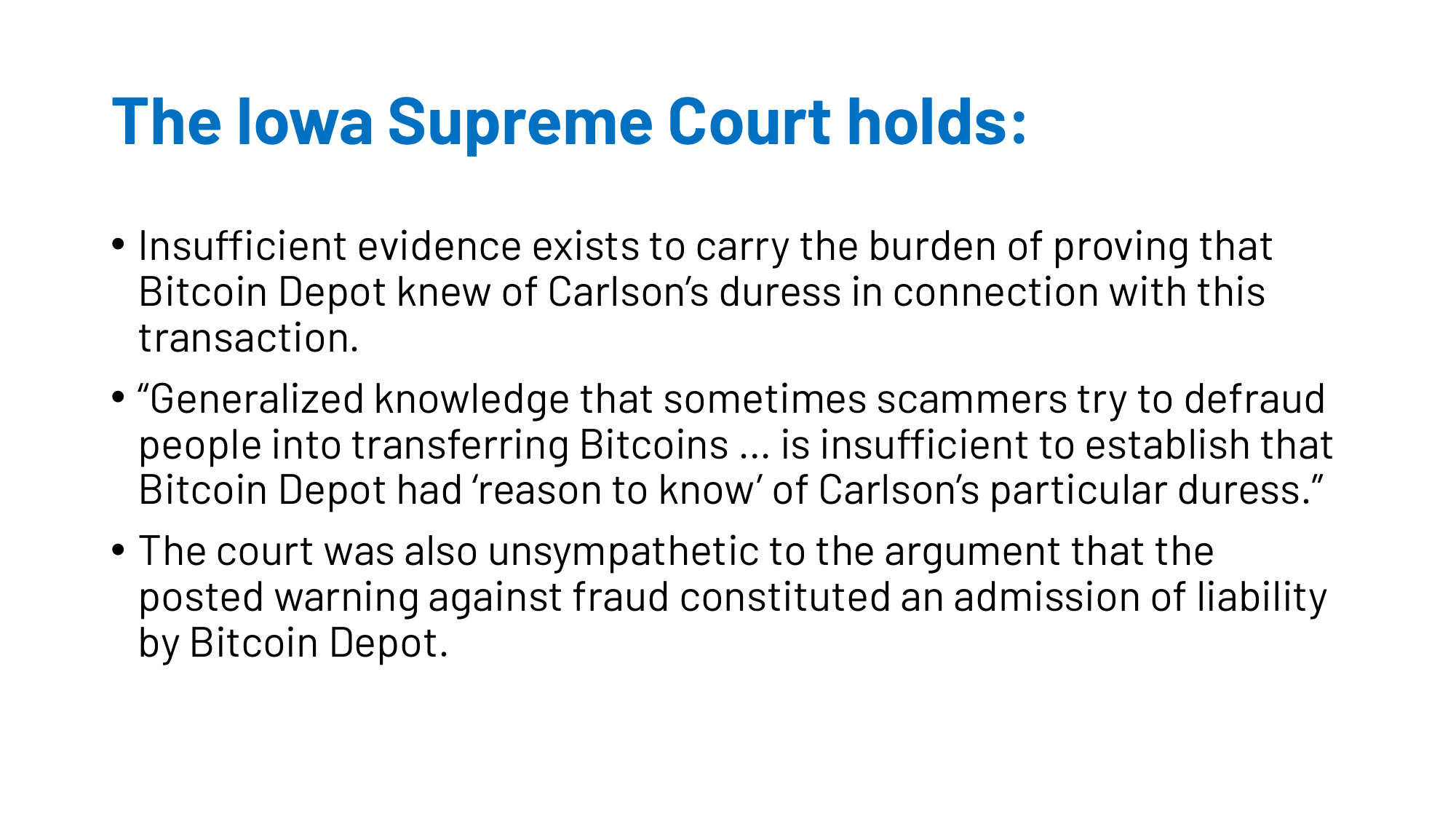

# The Iowa Supreme Court holds:
Insufficient evidence exists to carry the burden of proving that Bitcoin Depot knew of Carlson’s duress in connection with this transaction.
“Generalized knowledge that sometimes scammers try to defraud people into transferring Bitcoins … is insufficient to establish that Bitcoin Depot had ‘reason to know’ of Carlson’s particular duress.”
The court was also unsympathetic to the argument that the posted warning against fraud constituted an admission of liability by Bitcoin Depot.